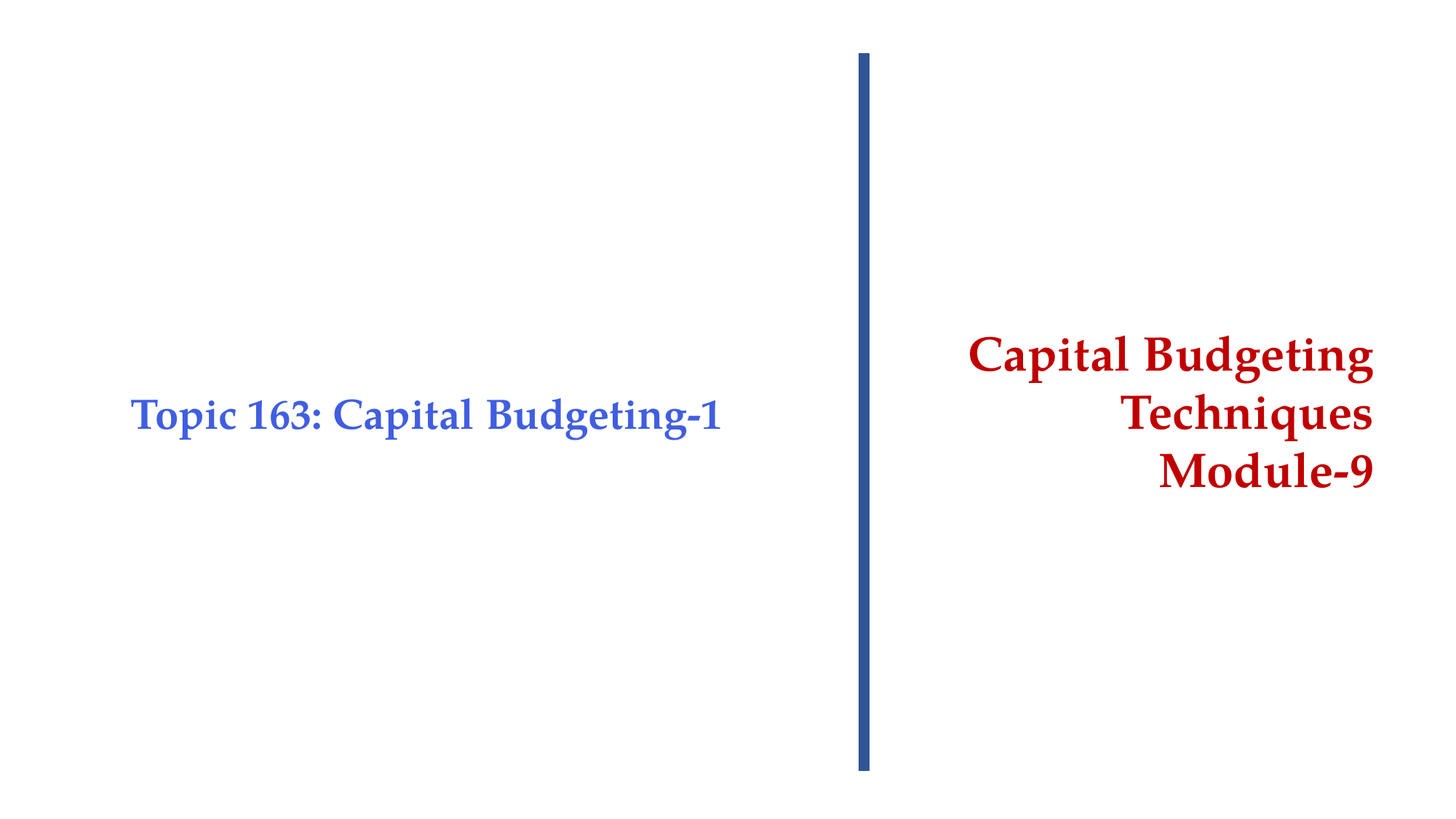

Topic 163: Capital Budgeting-1
Capital Budgeting Techniques
Module-9